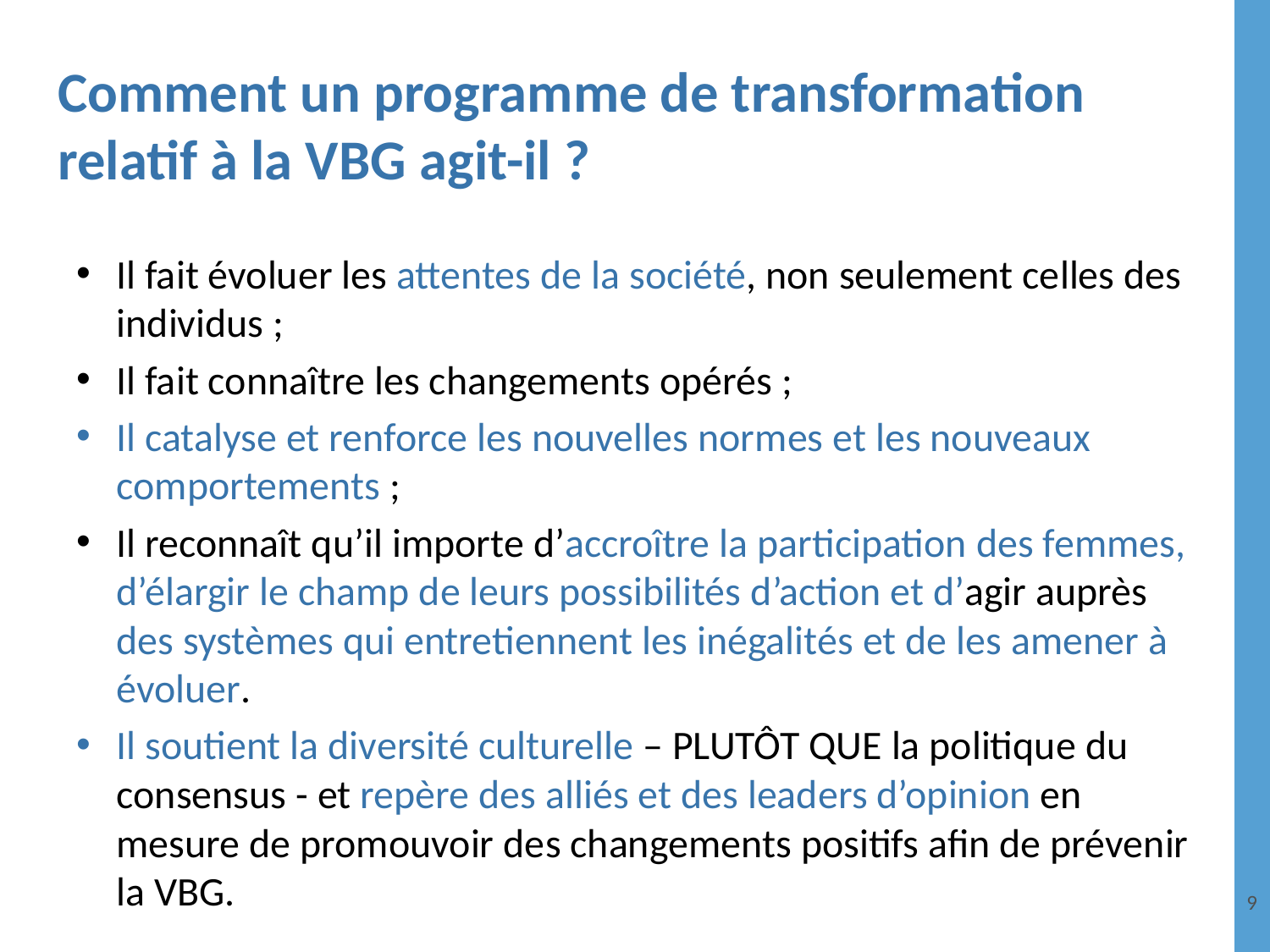

# Comment un programme de transformation relatif à la VBG agit-il ?
Il fait évoluer les attentes de la société, non seulement celles des individus ;
Il fait connaître les changements opérés ;
Il catalyse et renforce les nouvelles normes et les nouveaux comportements ;
Il reconnaît qu’il importe d’accroître la participation des femmes, d’élargir le champ de leurs possibilités d’action et d’agir auprès des systèmes qui entretiennent les inégalités et de les amener à évoluer.
Il soutient la diversité culturelle – PLUTÔT QUE la politique du consensus - et repère des alliés et des leaders d’opinion en mesure de promouvoir des changements positifs afin de prévenir la VBG.

9